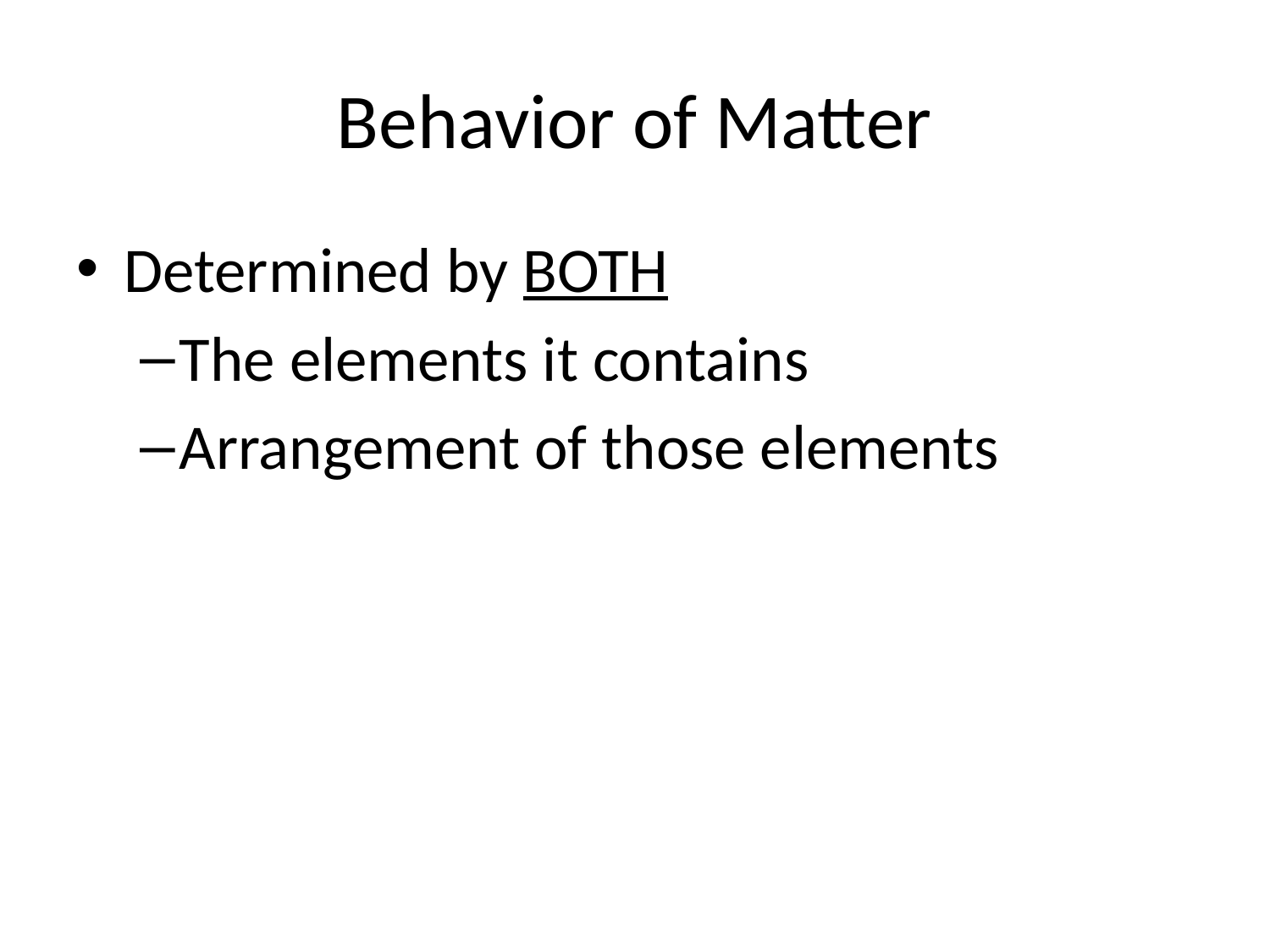

# Behavior of Matter
Determined by BOTH
The elements it contains
Arrangement of those elements